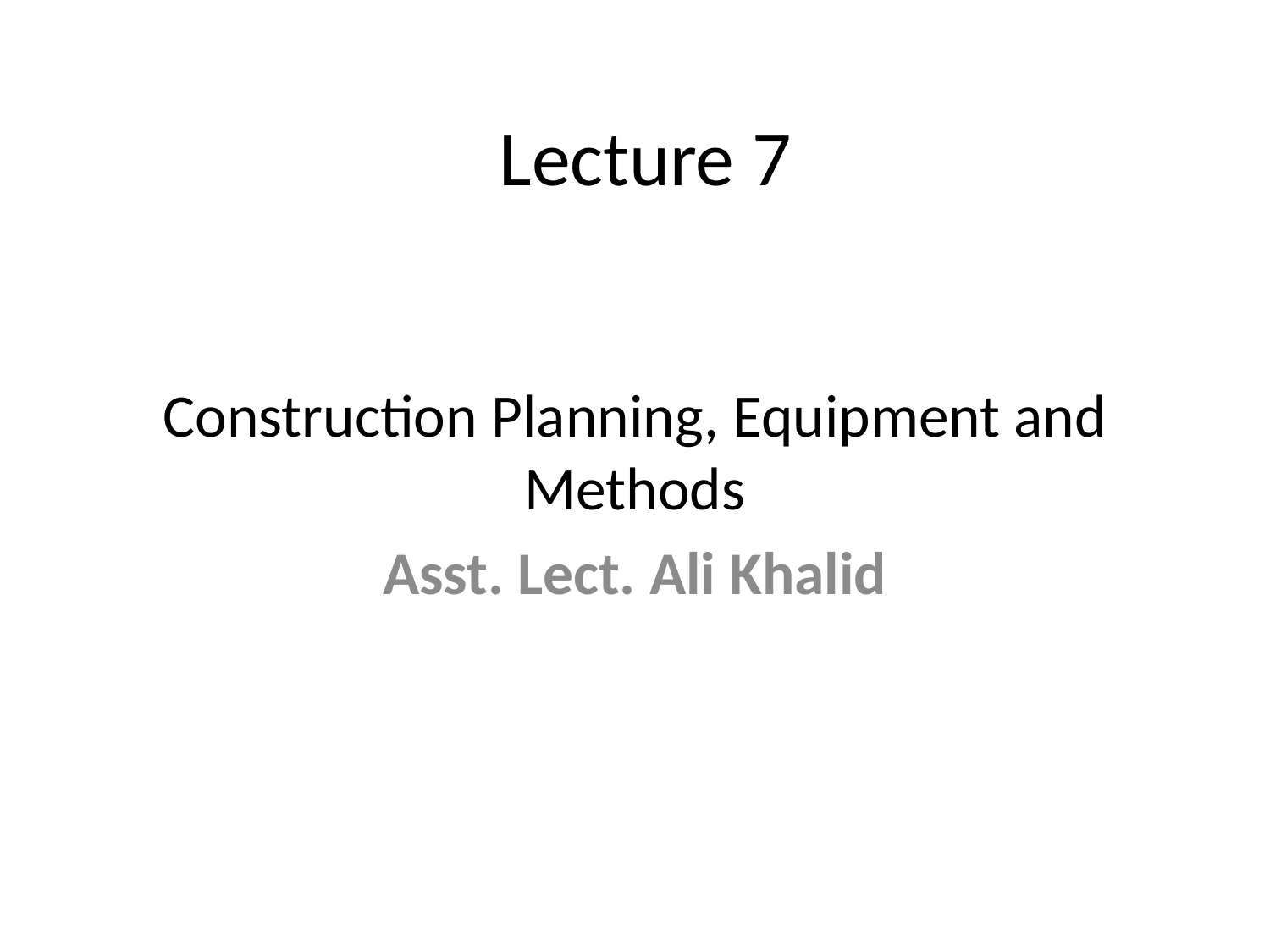

# Lecture 7
Construction Planning, Equipment and Methods
Asst. Lect. Ali Khalid